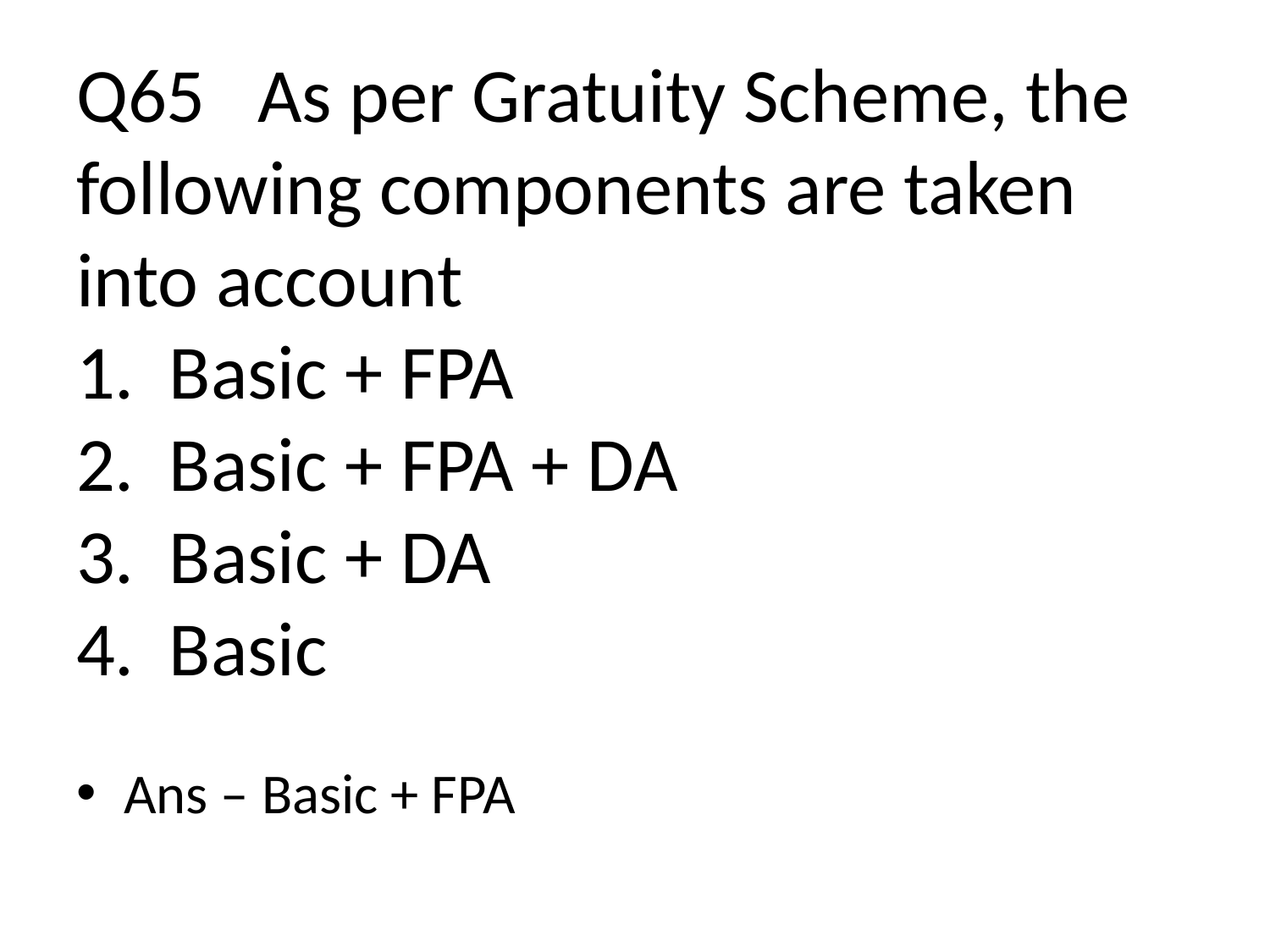

# Q65   As per Gratuity Scheme, the following components are taken into account 1.  Basic + FPA 2.  Basic + FPA + DA 3.  Basic + DA 4.  Basic
Ans – Basic + FPA